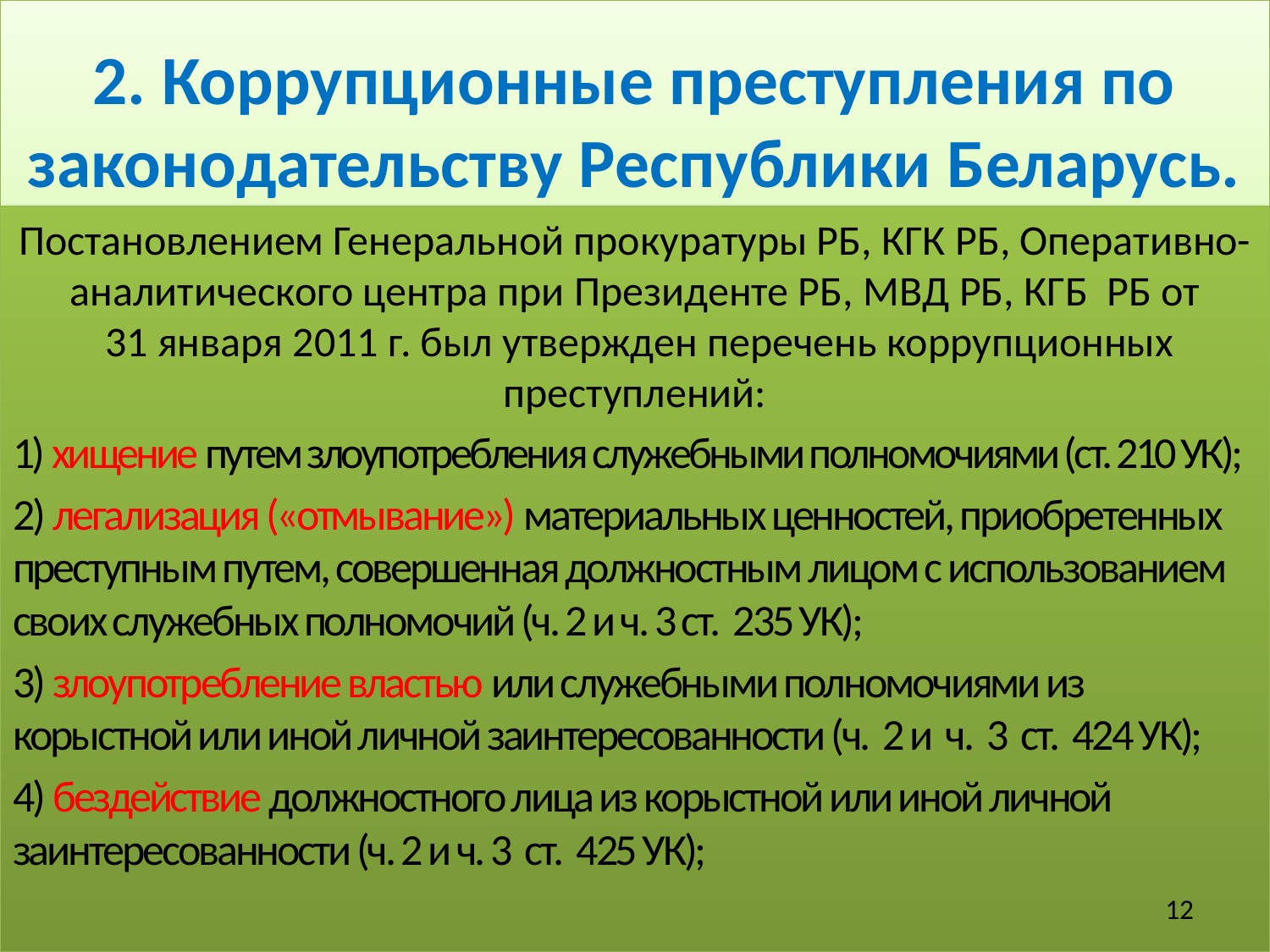

# 2. Коррупционные преступления по законодательству Республики Беларусь.
Постановлением Генеральной прокуратуры РБ, КГК РБ, Оперативно-аналитического центра при Президенте РБ, МВД РБ, КГБ  РБ от
 31 января 2011 г. был утвержден перечень коррупционных преступлений:
1) хищение путем злоупотребления служебными полномочиями (ст. 210 УК);
2) легализация («отмывание») материальных ценностей, приобретенных преступным путем, совершенная должностным лицом с использованием своих служебных полномочий (ч. 2 и ч. 3 ст.  235 УК);
3) злоупотребление властью или служебными полномочиями из корыстной или иной личной заинтересованности (ч.  2 и  ч.  3  ст.  424 УК);
4) бездействие должностного лица из корыстной или иной личной заинтересованности (ч. 2 и ч. 3  ст.  425 УК);
12